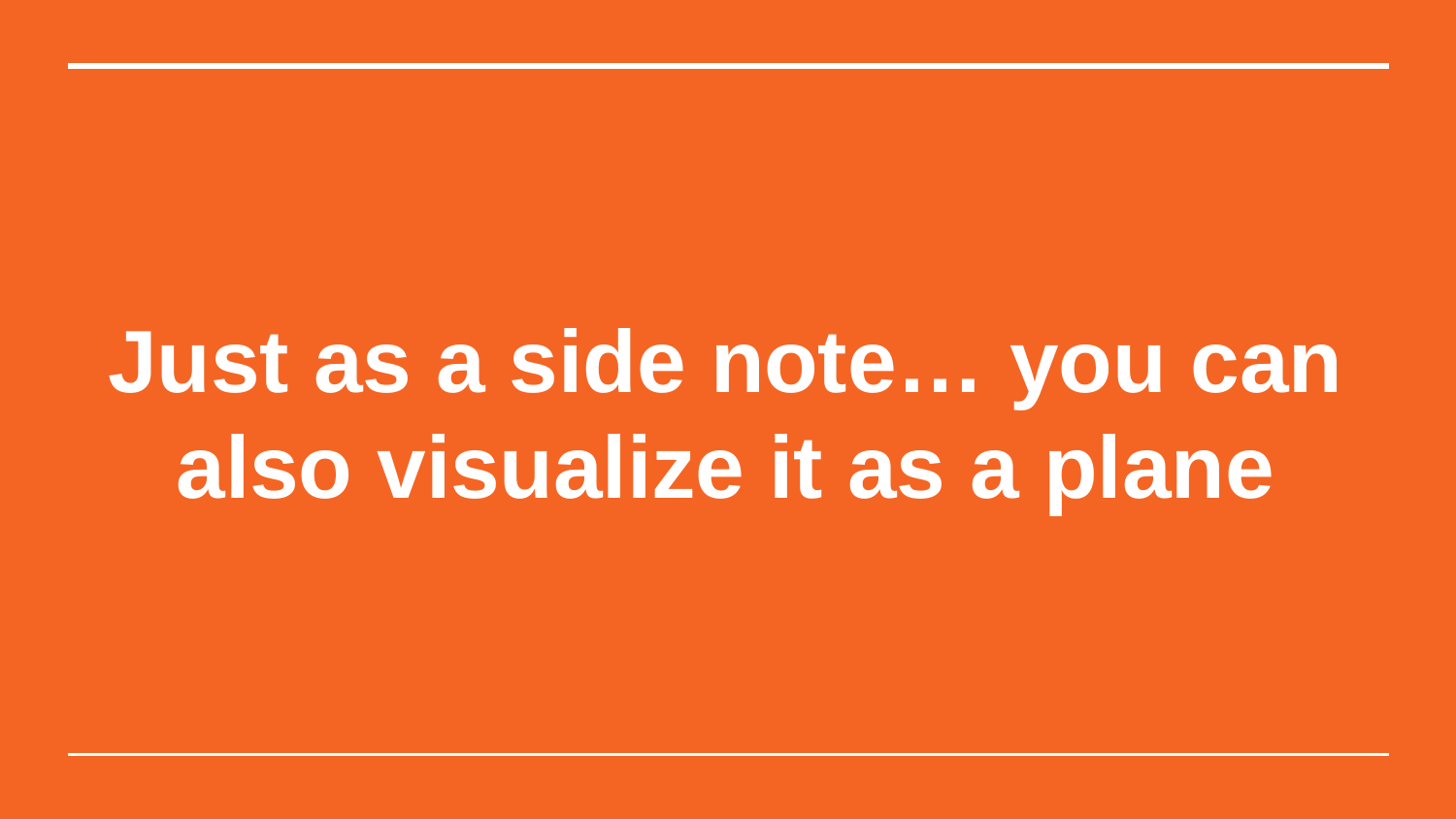

# Just as a side note… you can also visualize it as a plane